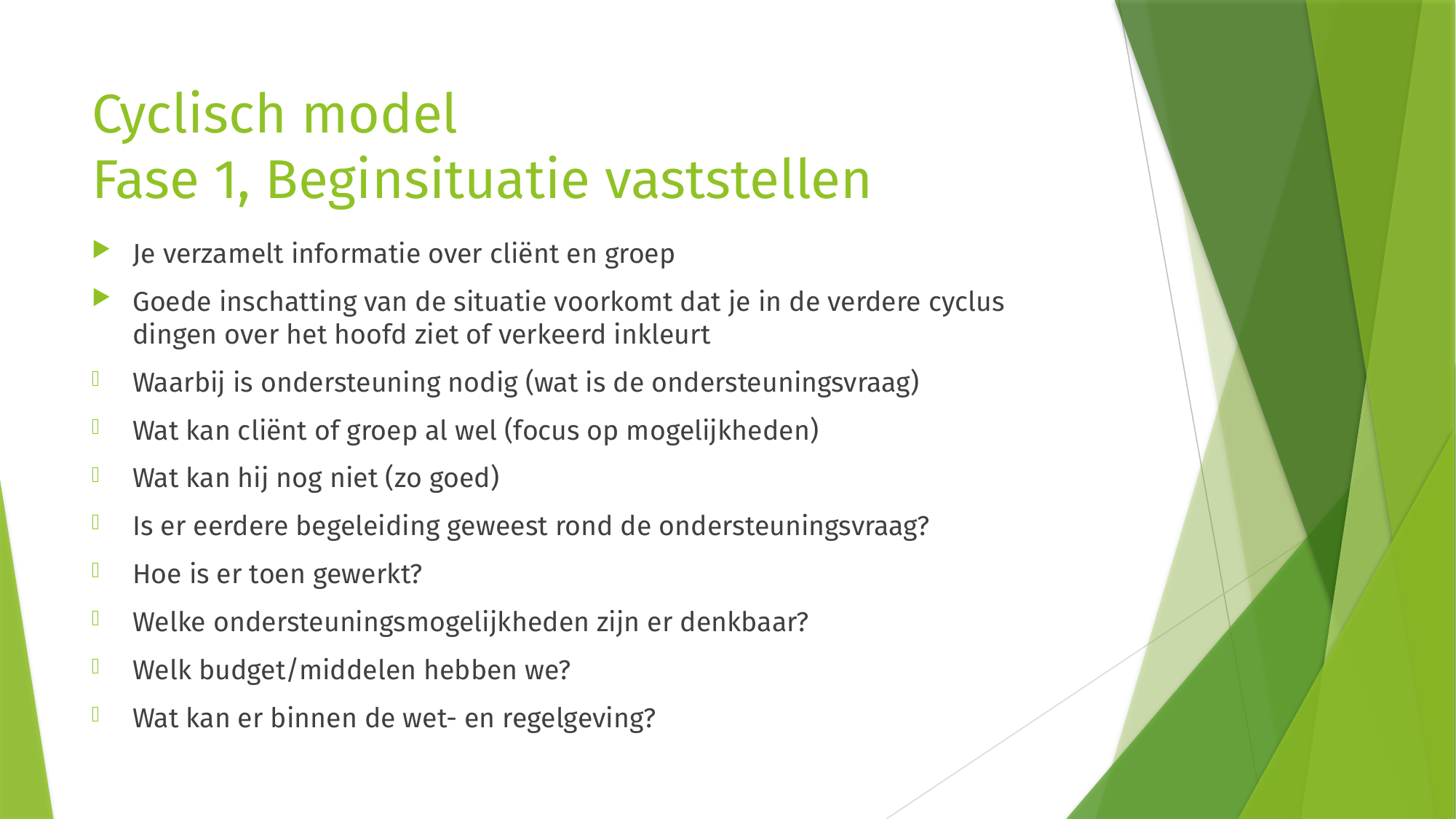

# Cyclisch model Fase 1, Beginsituatie vaststellen
Je verzamelt informatie over cliënt en groep
Goede inschatting van de situatie voorkomt dat je in de verdere cyclus dingen over het hoofd ziet of verkeerd inkleurt
Waarbij is ondersteuning nodig (wat is de ondersteuningsvraag)
Wat kan cliënt of groep al wel (focus op mogelijkheden)
Wat kan hij nog niet (zo goed)
Is er eerdere begeleiding geweest rond de ondersteuningsvraag?
Hoe is er toen gewerkt?
Welke ondersteuningsmogelijkheden zijn er denkbaar?
Welk budget/middelen hebben we?
Wat kan er binnen de wet- en regelgeving?